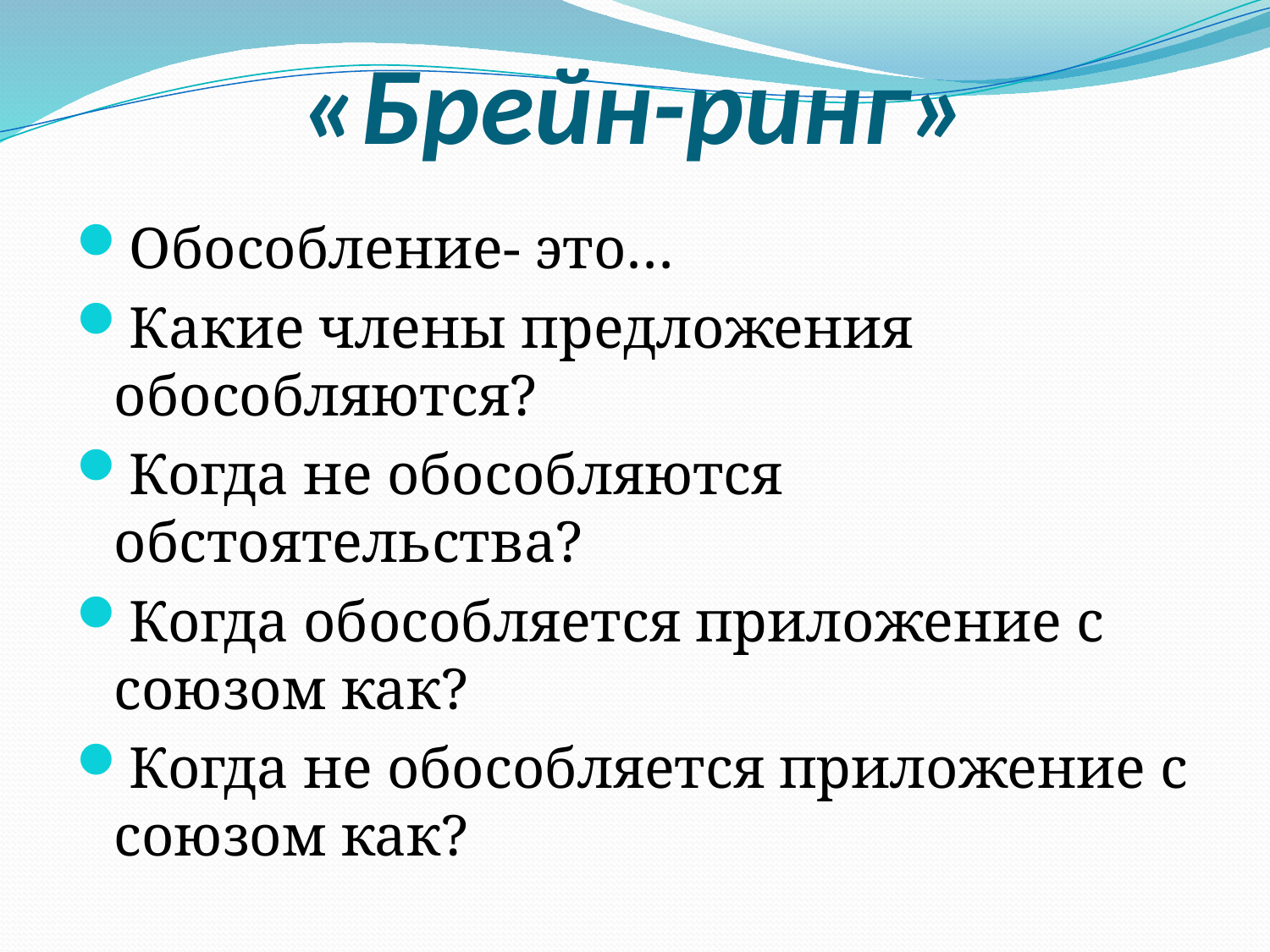

# «Брейн-ринг»
Обособление- это…
Какие члены предложения обособляются?
Когда не обособляются обстоятельства?
Когда обособляется приложение с союзом как?
Когда не обособляется приложение с союзом как?